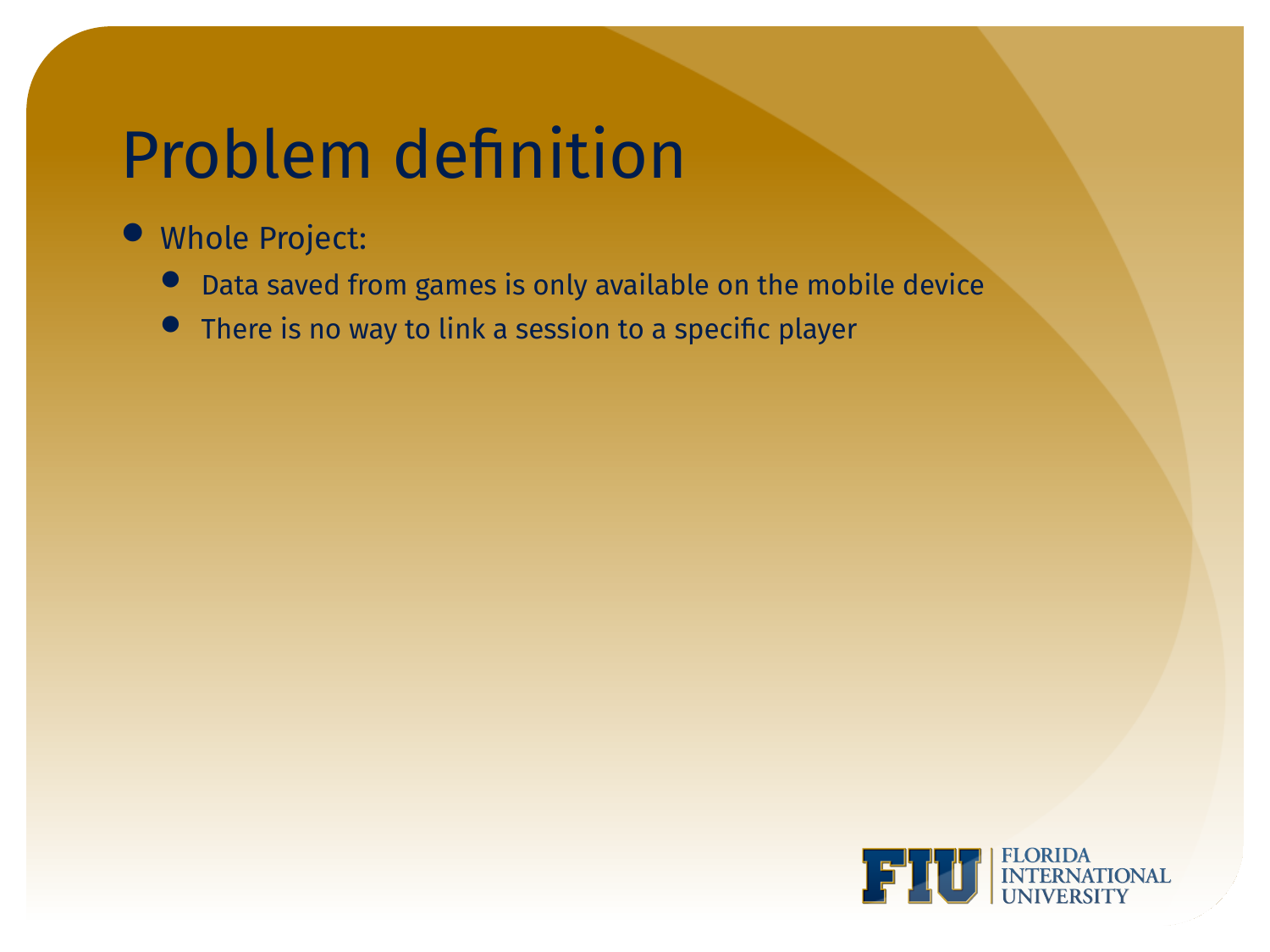

# Problem definition
Whole Project:
Data saved from games is only available on the mobile device
There is no way to link a session to a specific player